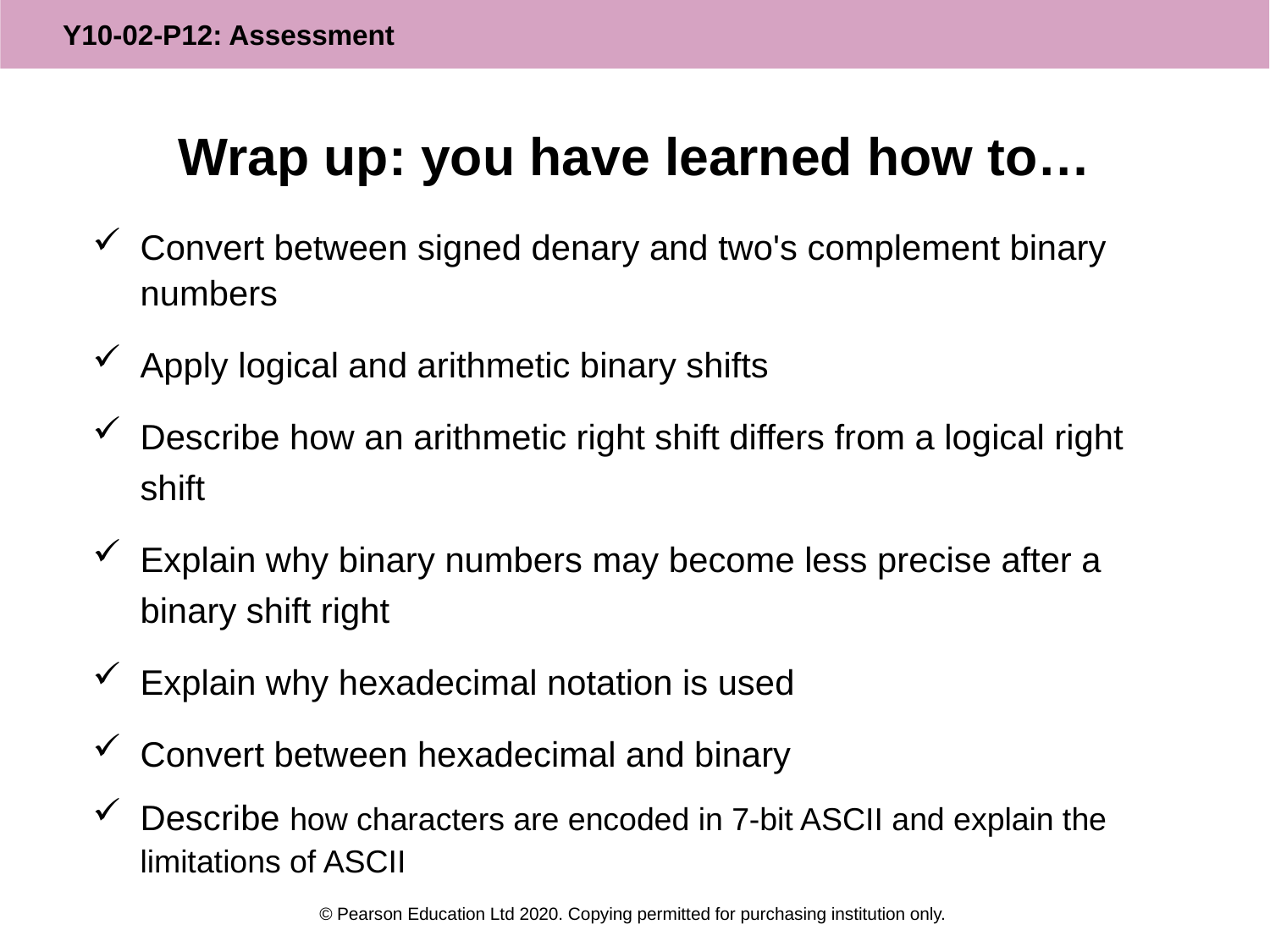

# Wrap up: you have learned how to…
Convert between signed denary and two's complement binary numbers
Apply logical and arithmetic binary shifts
Describe how an arithmetic right shift differs from a logical right shift
Explain why binary numbers may become less precise after a binary shift right
Explain why hexadecimal notation is used
Convert between hexadecimal and binary
Describe how characters are encoded in 7-bit ASCII and explain the limitations of ASCII
© Pearson Education Ltd 2020. Copying permitted for purchasing institution only.